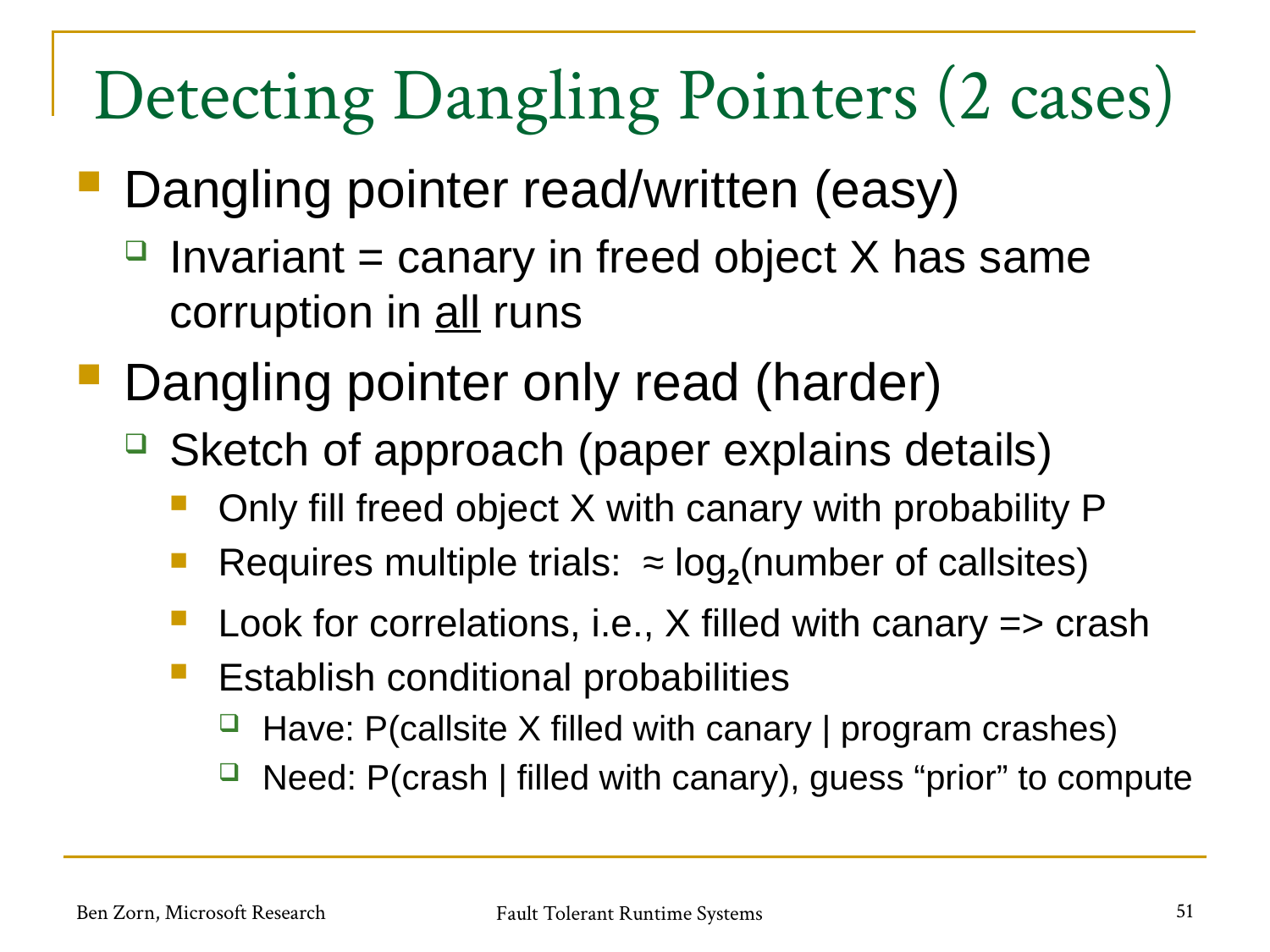

# Detecting Dangling Pointers (2 cases)
Dangling pointer read/written (easy)
Invariant = canary in freed object X has same corruption in all runs
Dangling pointer only read (harder)
Sketch of approach (paper explains details)
Only fill freed object X with canary with probability P
Requires multiple trials:  ≈ log2(number of callsites)
Look for correlations, i.e., X filled with canary => crash
Establish conditional probabilities
Have: P(callsite X filled with canary | program crashes)
Need: P(crash | filled with canary), guess “prior” to compute

Ben Zorn, Microsoft Research
51
Fault Tolerant Runtime Systems